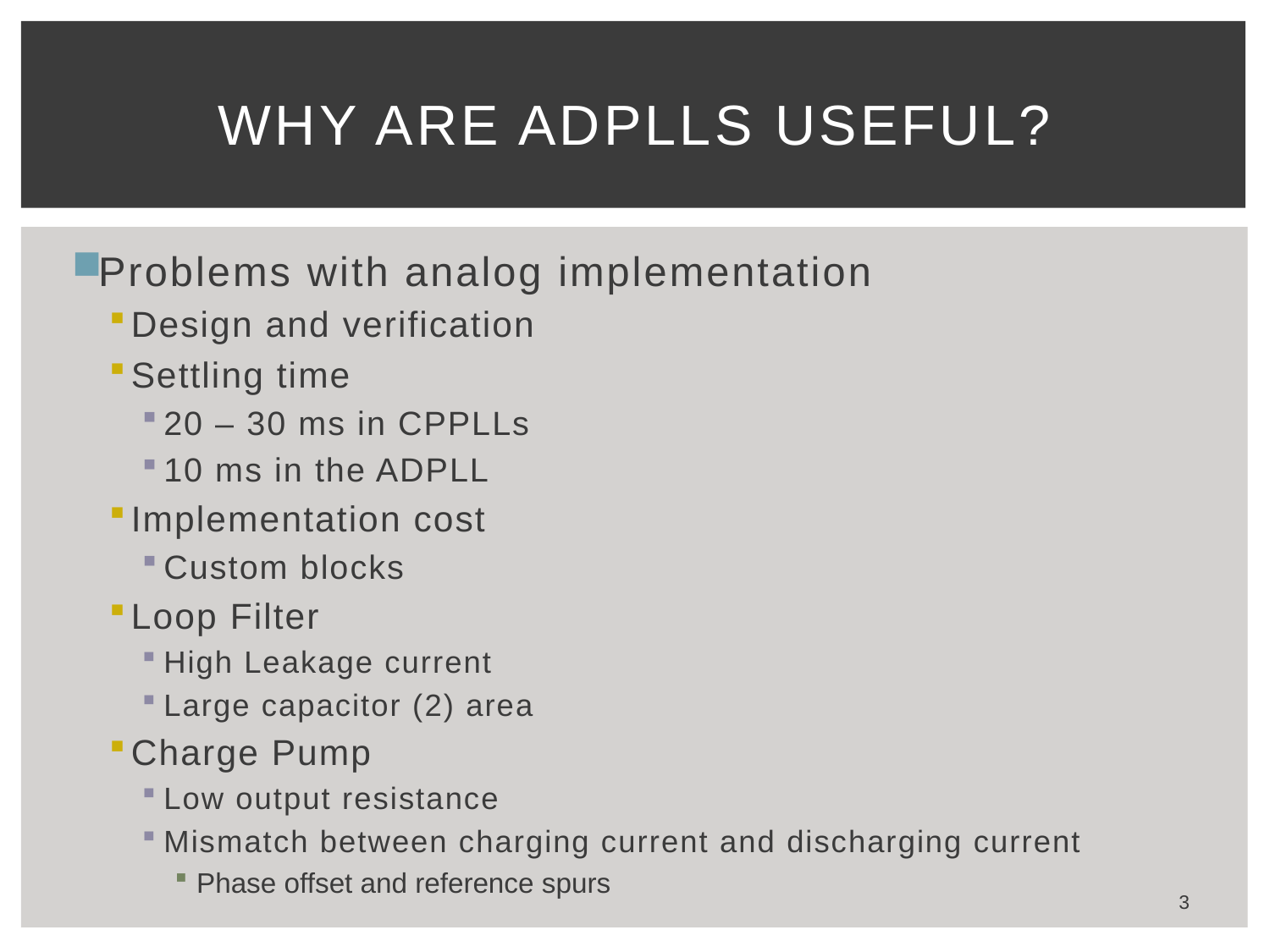

# Why are ADPLLs useful?
Problems with analog implementation
Design and verification
Settling time
20 – 30 ms in CPPLLs
10 ms in the ADPLL
Implementation cost
Custom blocks
Loop Filter
High Leakage current
Large capacitor (2) area
Charge Pump
Low output resistance
Mismatch between charging current and discharging current
Phase offset and reference spurs
3